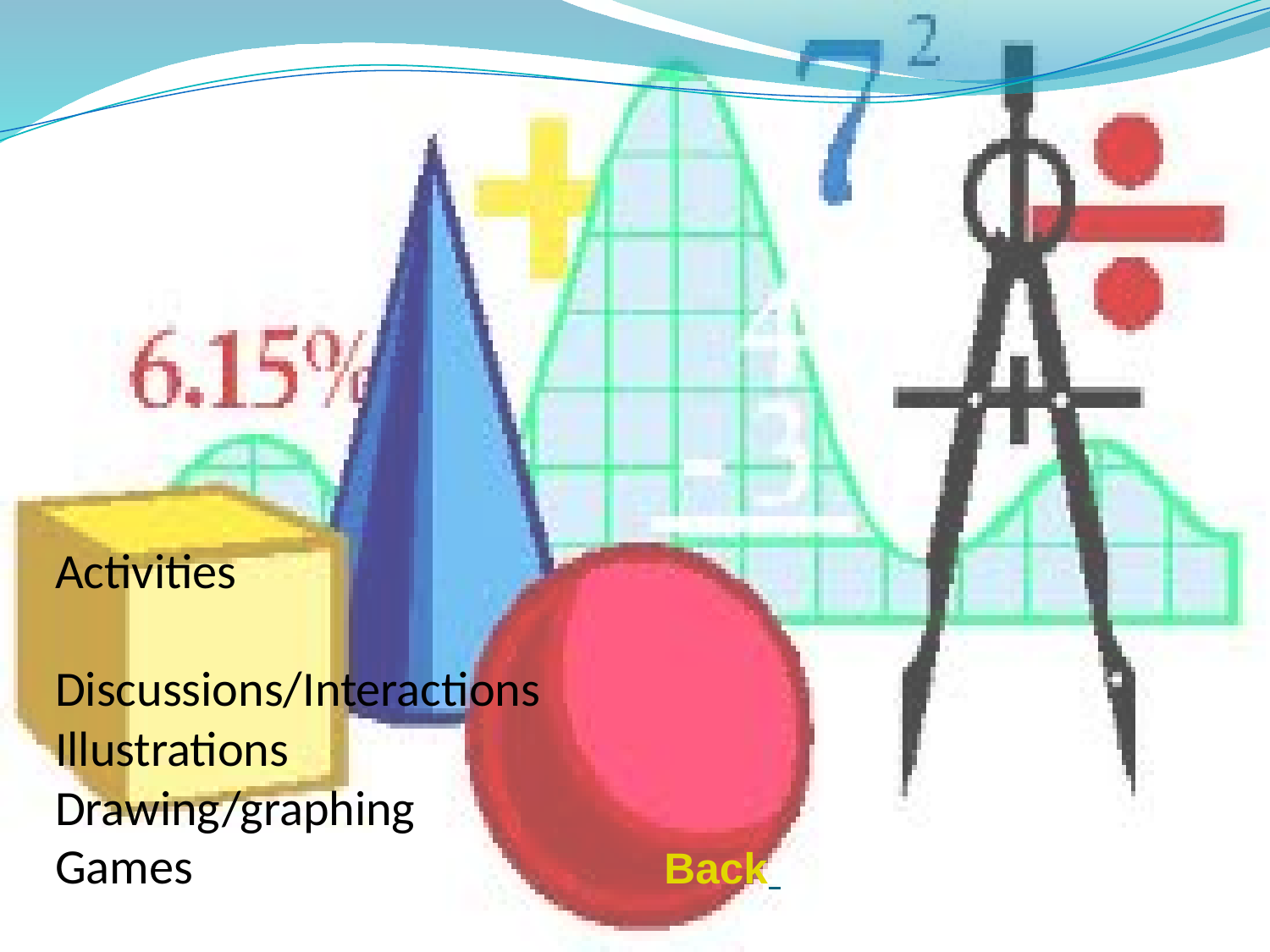

# Activities Discussions/Interactions Illustrations Drawing/graphing Games                                          Back